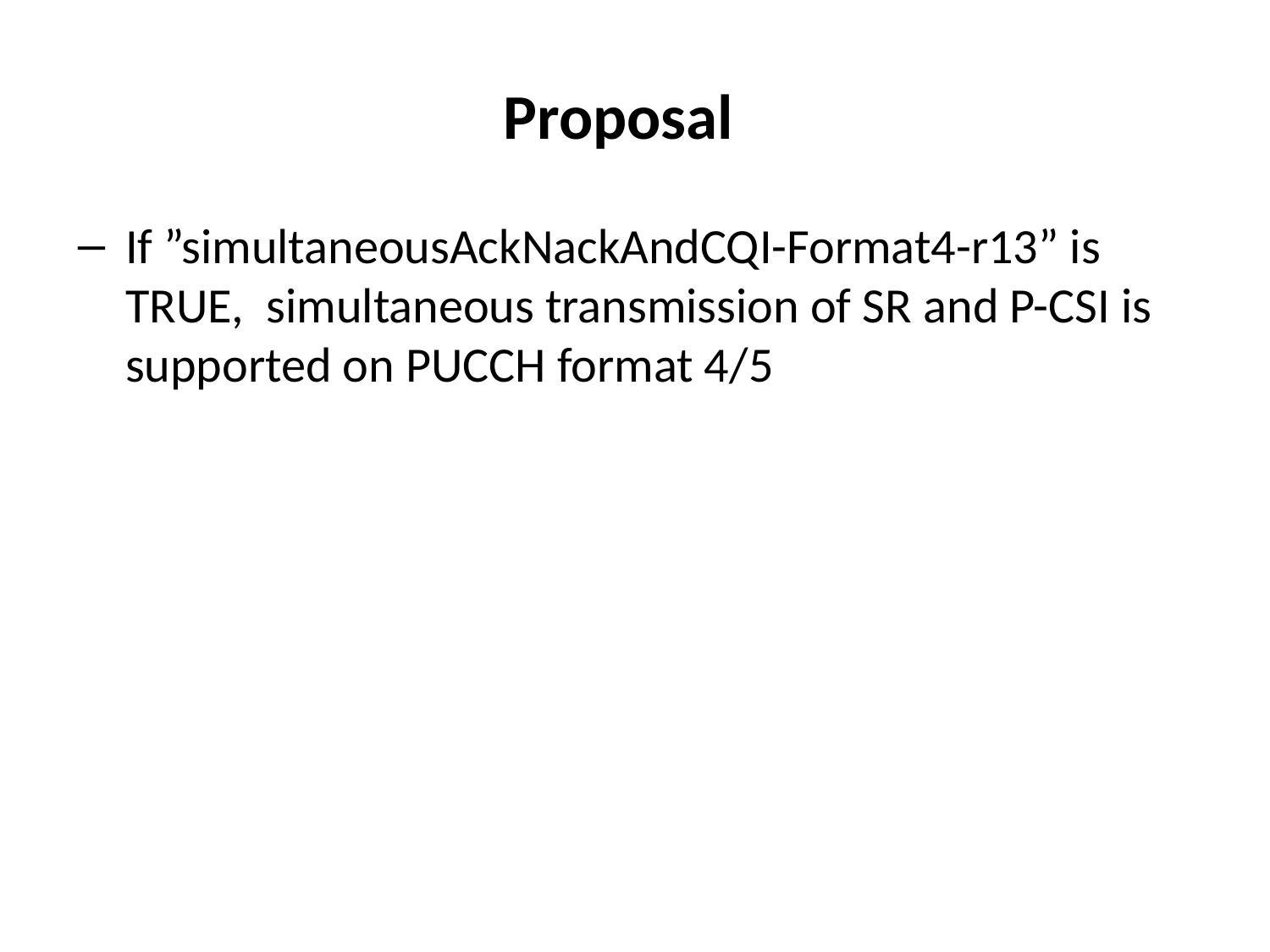

Proposal
If ”simultaneousAckNackAndCQI-Format4-r13” is TRUE,  simultaneous transmission of SR and P-CSI is supported on PUCCH format 4/5